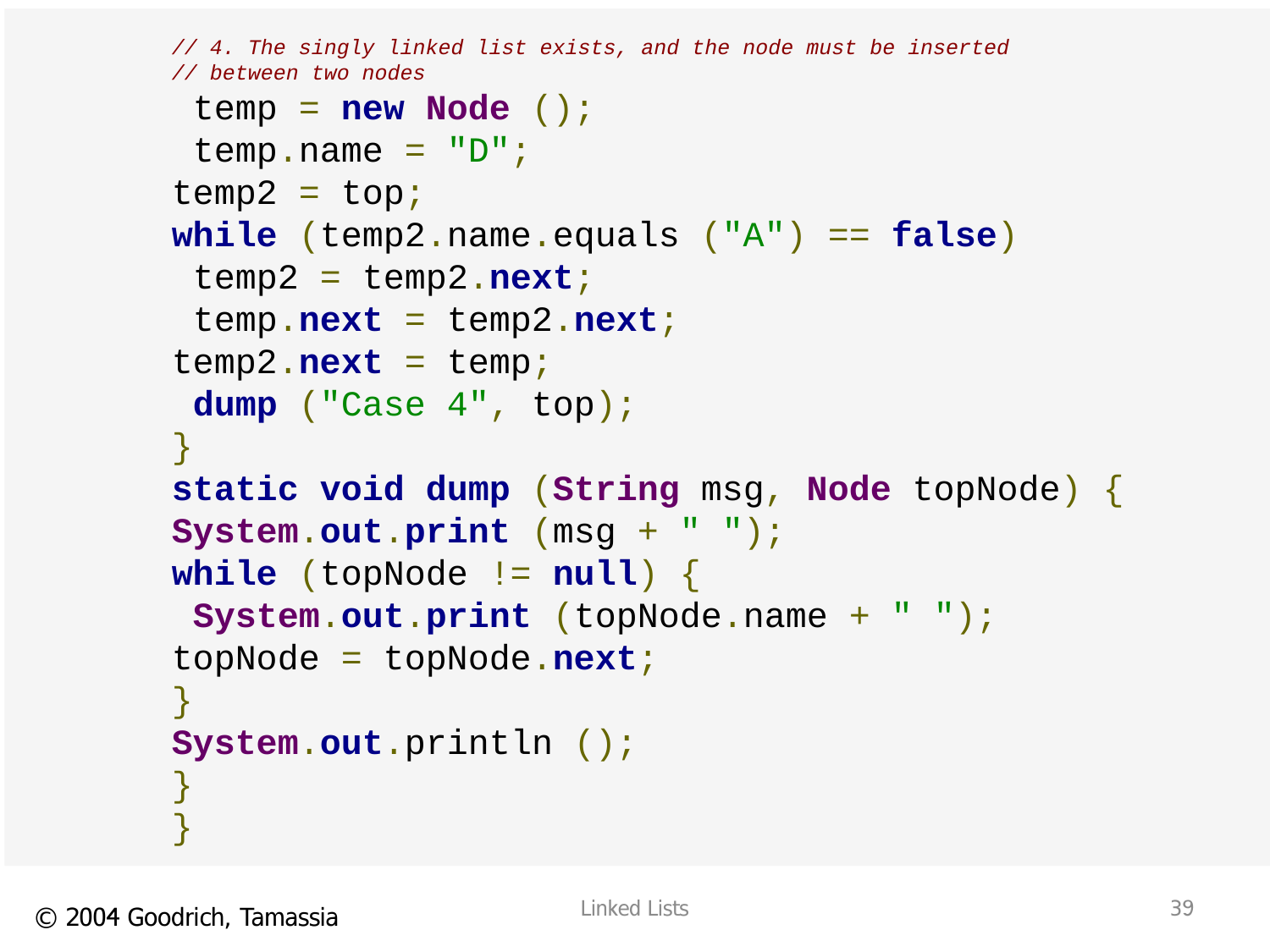

// 4. The singly linked list exists, and the node must be inserted
// between two nodes
 temp = new Node ();
 temp.name = "D";
temp2 = top;
while (temp2.name.equals ("A") == false)
 temp2 = temp2.next;
 temp.next = temp2.next;
temp2.next = temp;
 dump ("Case 4", top);
}
static void dump (String msg, Node topNode) {
System.out.print (msg + " ");
while (topNode != null) {
 System.out.print (topNode.name + " ");
topNode = topNode.next;
}
System.out.println ();
}
}
Linked Lists
39